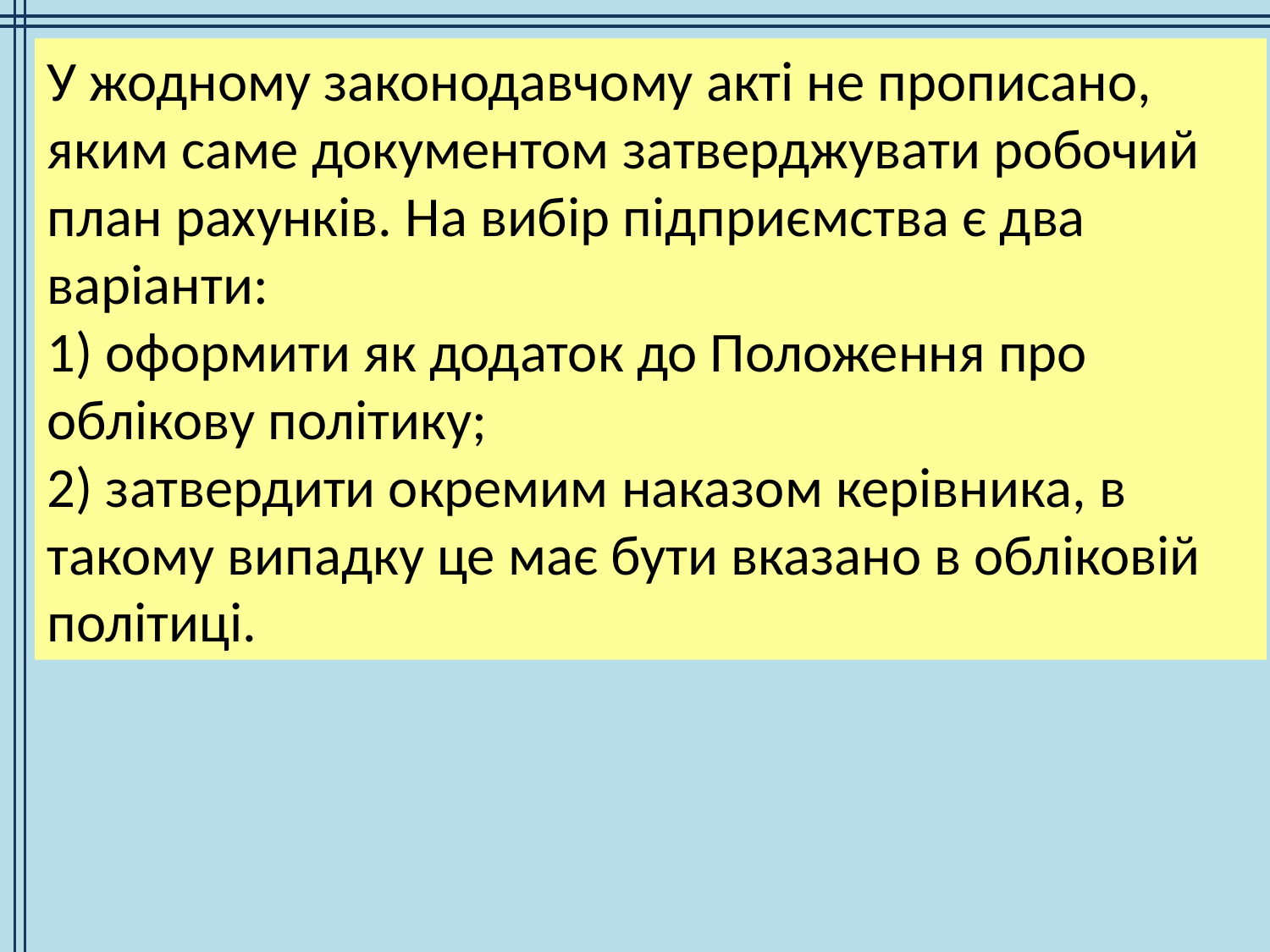

У жодному законодавчому акті не прописано, яким саме документом затверджувати робочий план рахунків. На вибір підприємства є два варіанти:
1) оформити як додаток до Положення про облікову політику;
2) затвердити окремим наказом керівника, в такому випадку це має бути вказано в обліковій політиці.